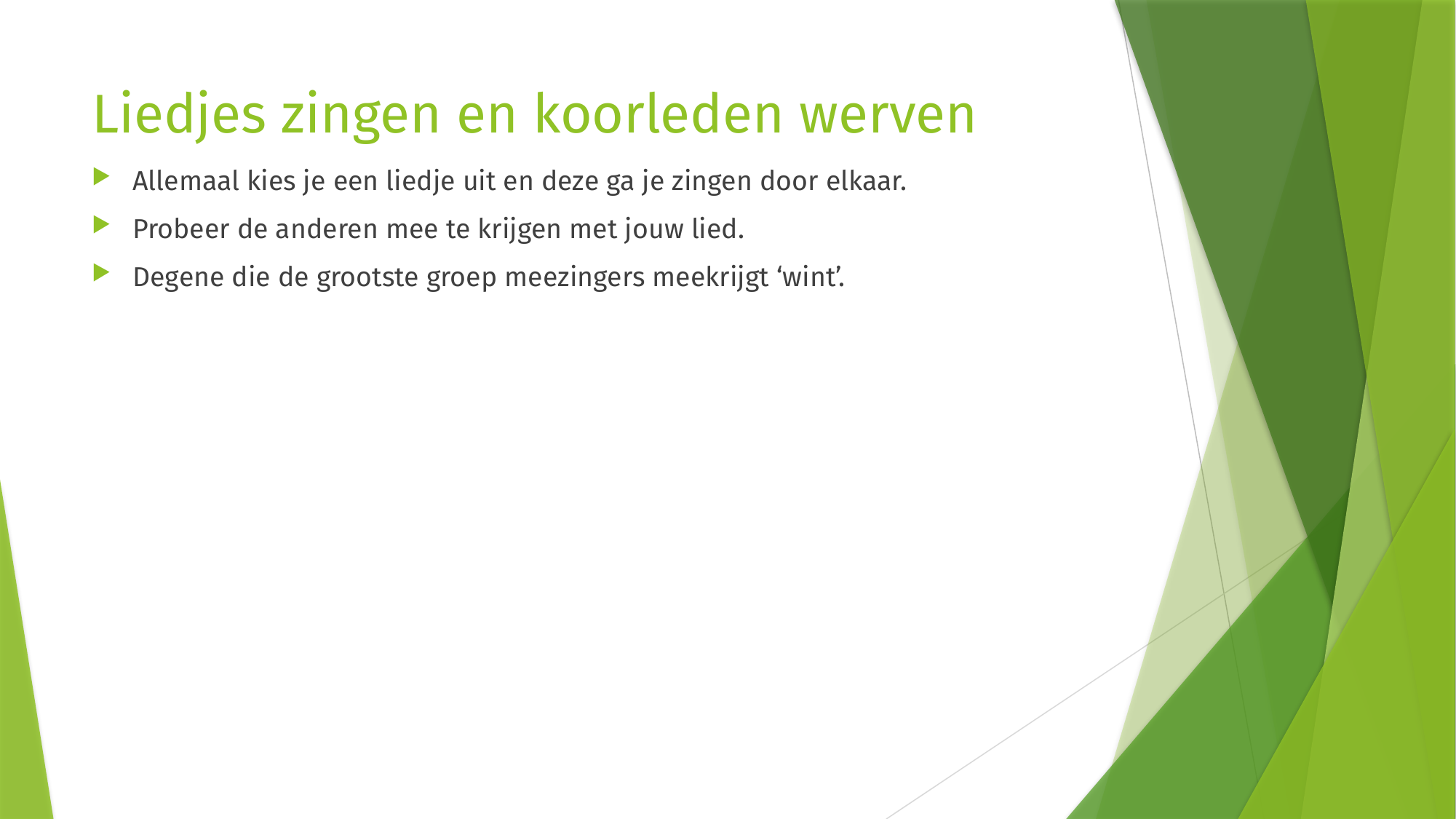

# Liedjes zingen en koorleden werven
Allemaal kies je een liedje uit en deze ga je zingen door elkaar.
Probeer de anderen mee te krijgen met jouw lied.
Degene die de grootste groep meezingers meekrijgt ‘wint’.